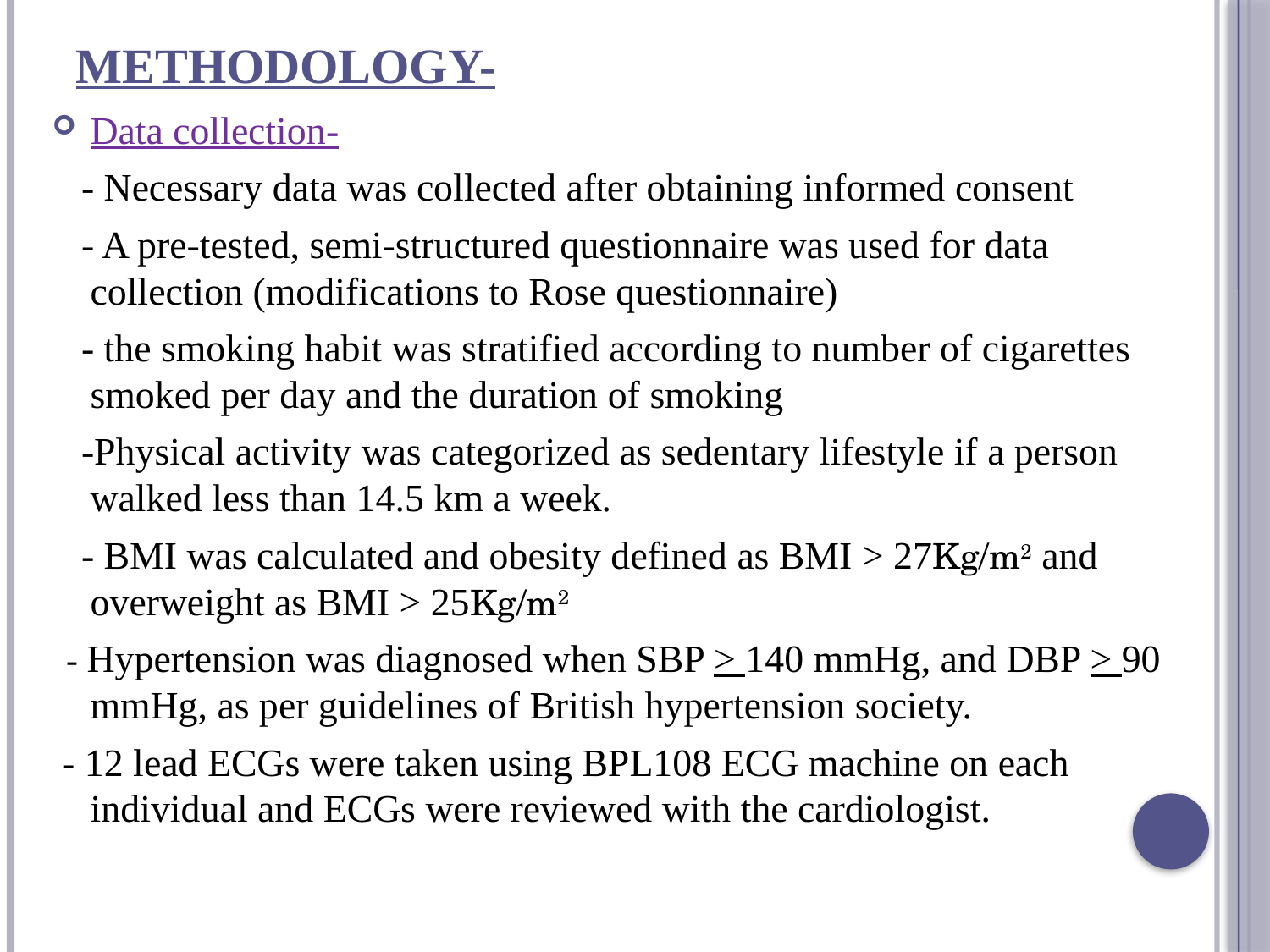

# Methodology-
Data collection-
   - Necessary data was collected after obtaining informed consent
   - A pre-tested, semi-structured questionnaire was used for data collection (modifications to Rose questionnaire)
   - the smoking habit was stratified according to number of cigarettes smoked per day and the duration of smoking
   -Physical activity was categorized as sedentary lifestyle if a person walked less than 14.5 km a week.
   - BMI was calculated and obesity defined as BMI > 27Kg/m2 and overweight as BMI > 25Kg/m2
  - Hypertension was diagnosed when SBP > 140 mmHg, and DBP > 90 mmHg, as per guidelines of British hypertension society.
 - 12 lead ECGs were taken using BPL108 ECG machine on each individual and ECGs were reviewed with the cardiologist.